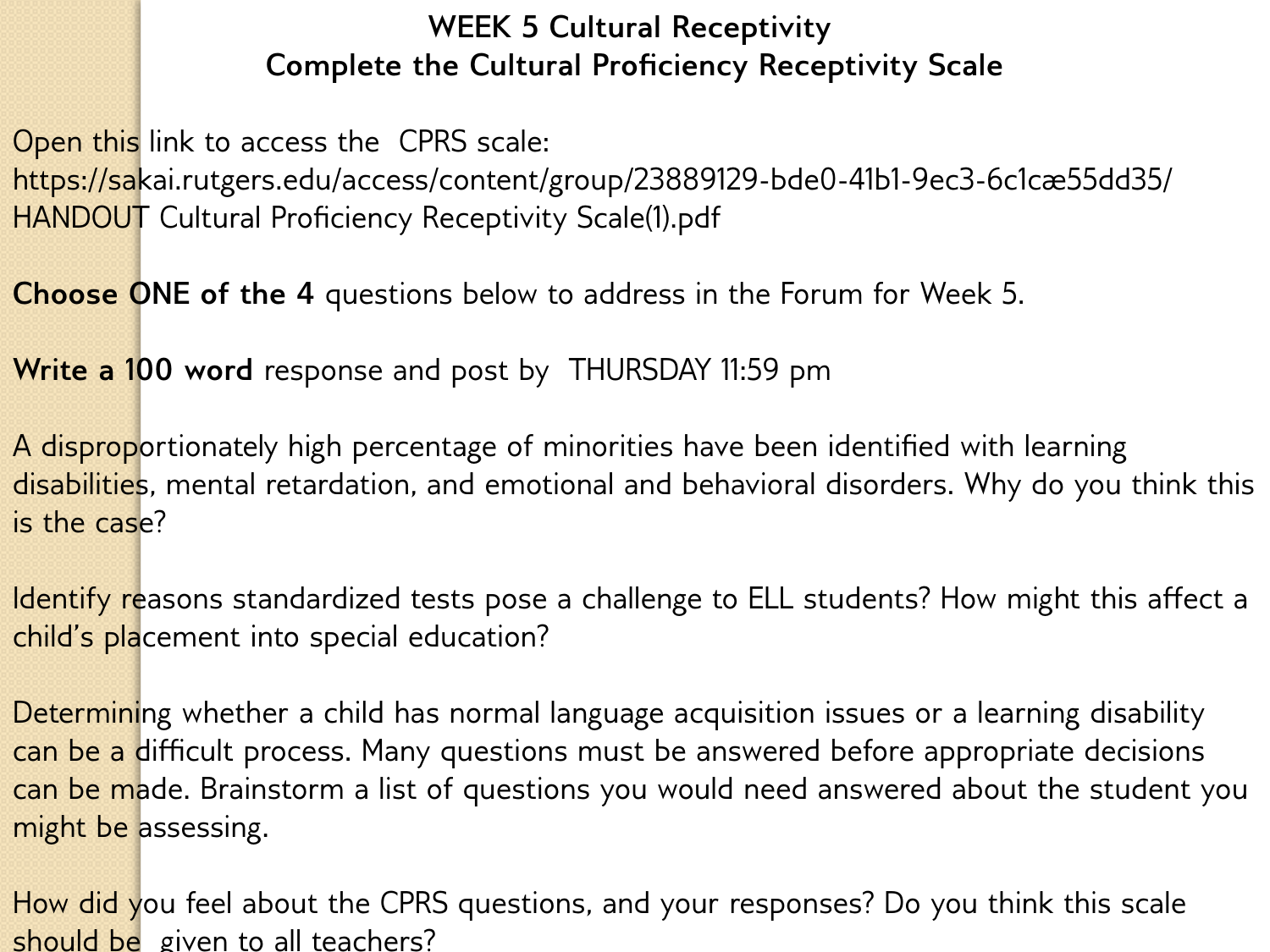

WEEK 5 Cultural Receptivity
Complete the Cultural Proficiency Receptivity Scale

Open this link to access the  CPRS scale:
https://sakai.rutgers.edu/access/content/group/23889129-bde0-41b1-9ec3-6c1cae55dd35/HANDOUT Cultural Proficiency Receptivity Scale(1).pdf

Choose ONE of the 4 questions below to address in the Forum for Week 5.

Write a 100 word response and post by  THURSDAY 11:59 pm

A disproportionately high percentage of minorities have been identified with learning disabilities, mental retardation, and emotional and behavioral disorders. Why do you think this is the case?

Identify reasons standardized tests pose a challenge to ELL students? How might this affect a child’s placement into special education?

Determining whether a child has normal language acquisition issues or a learning disability can be a difficult process. Many questions must be answered before appropriate decisions can be made. Brainstorm a list of questions you would need answered about the student you might be assessing.

How did you feel about the CPRS questions, and your responses? Do you think this scale should be  given to all teachers?